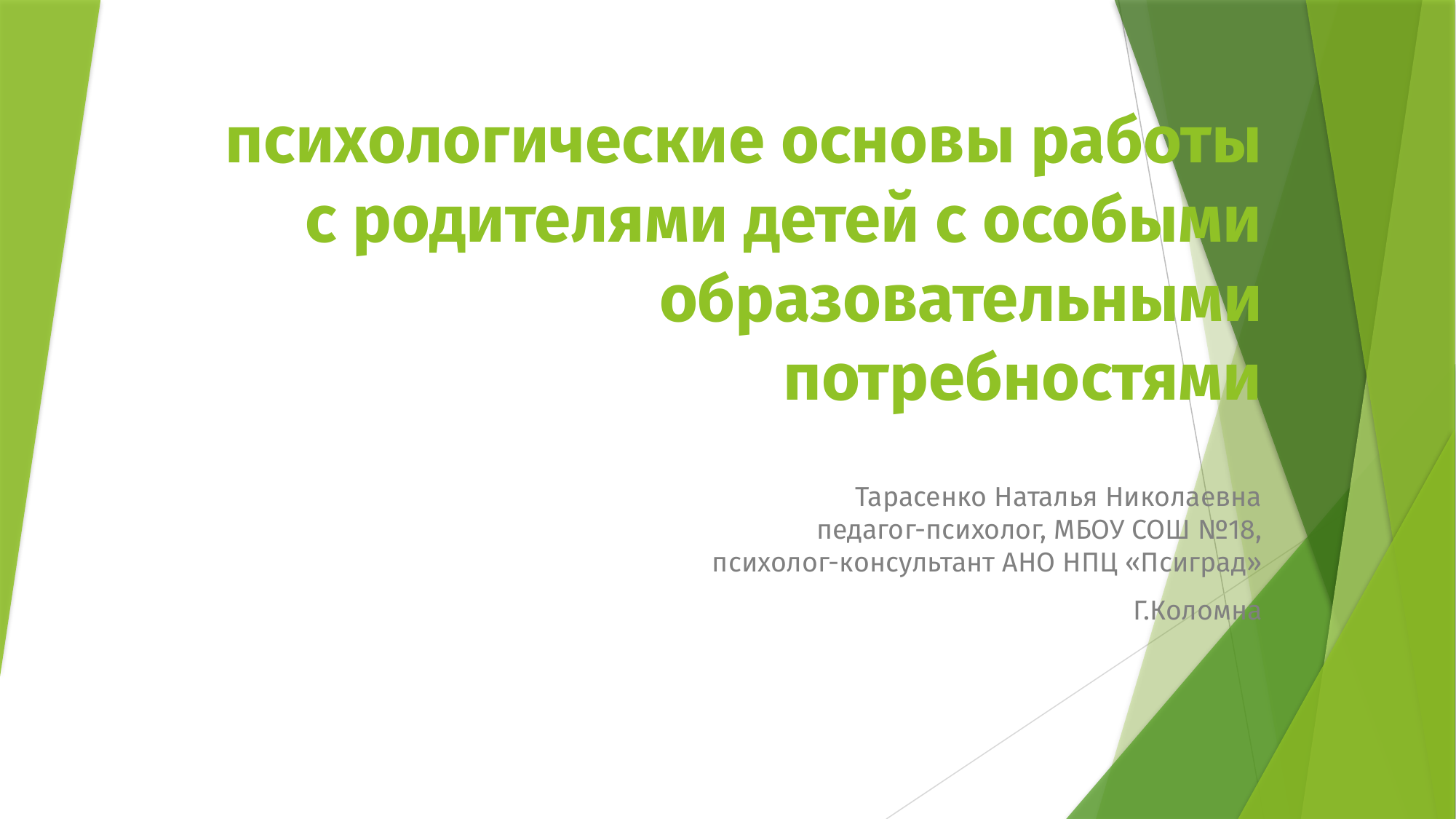

# психологические основы работы с родителями детей с особыми образовательными потребностями
Тарасенко Наталья Николаевна
педагог-психолог, МБОУ СОШ №18,
психолог-консультант АНО НПЦ «Псиград»
Г.Коломна